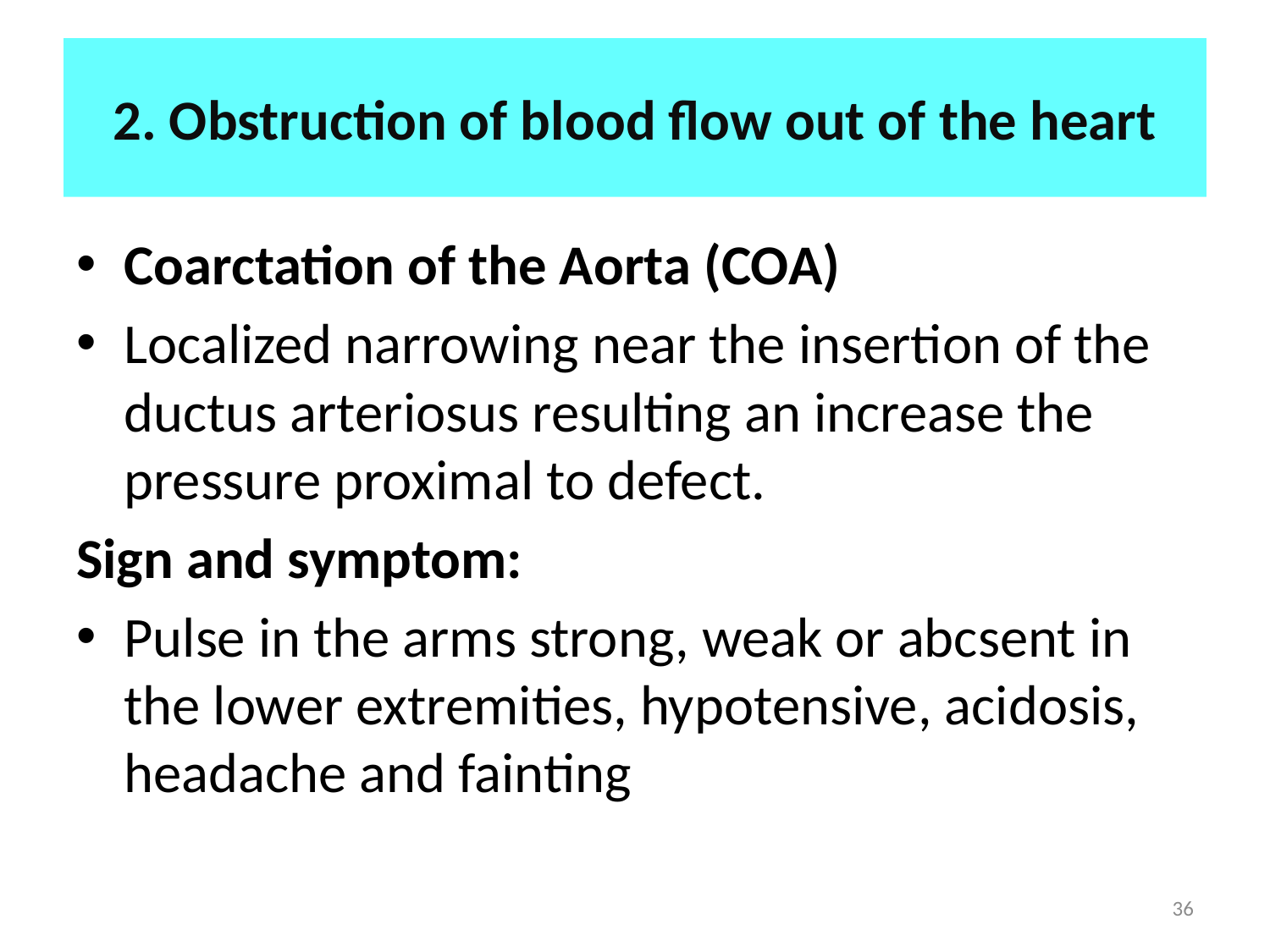

# 2. Obstruction of blood flow out of the heart
Coarctation of the Aorta (COA)
Localized narrowing near the insertion of the ductus arteriosus resulting an increase the pressure proximal to defect.
Sign and symptom:
Pulse in the arms strong, weak or abcsent in the lower extremities, hypotensive, acidosis, headache and fainting
36